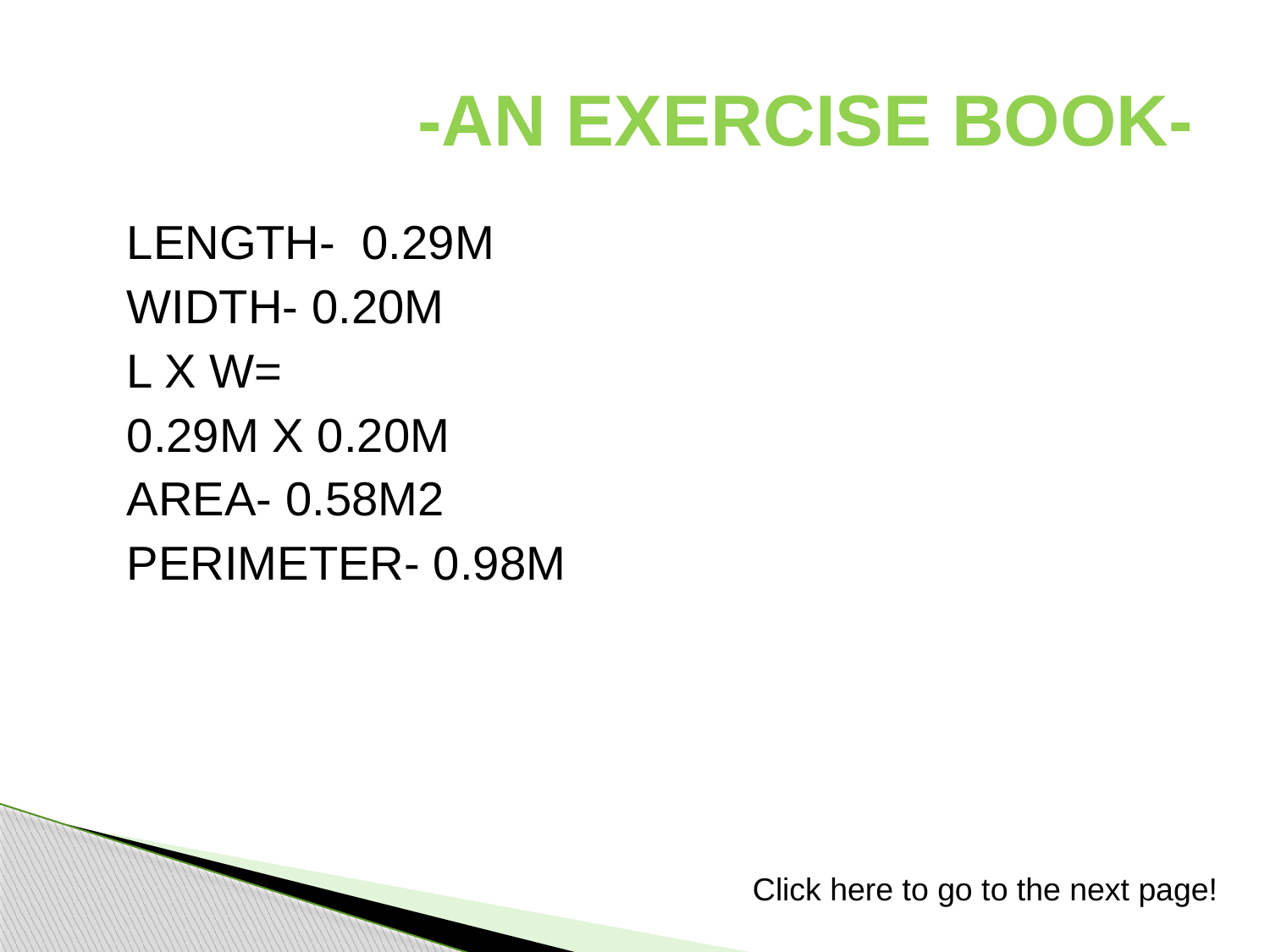

# -AN EXERCISE BOOK-
	LENGTH-  0.29M
	WIDTH- 0.20M
	L X W=
	0.29M X 0.20M
	AREA- 0.58M2
	PERIMETER- 0.98M
Click here to go to the next page!